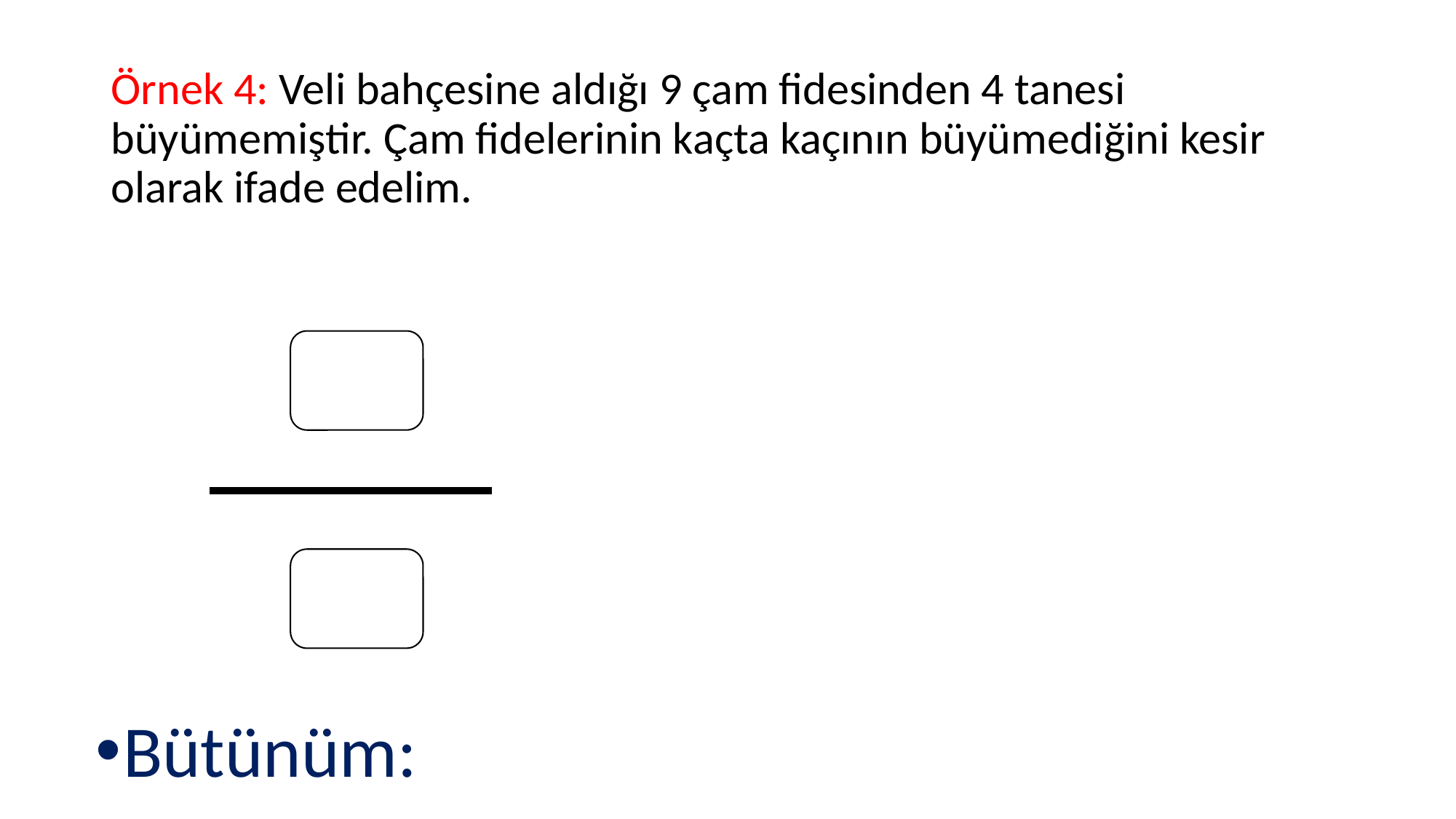

# Örnek 4: Veli bahçesine aldığı 9 çam fidesinden 4 tanesi büyümemiştir. Çam fidelerinin kaçta kaçının büyümediğini kesir olarak ifade edelim.

Bütünüm: